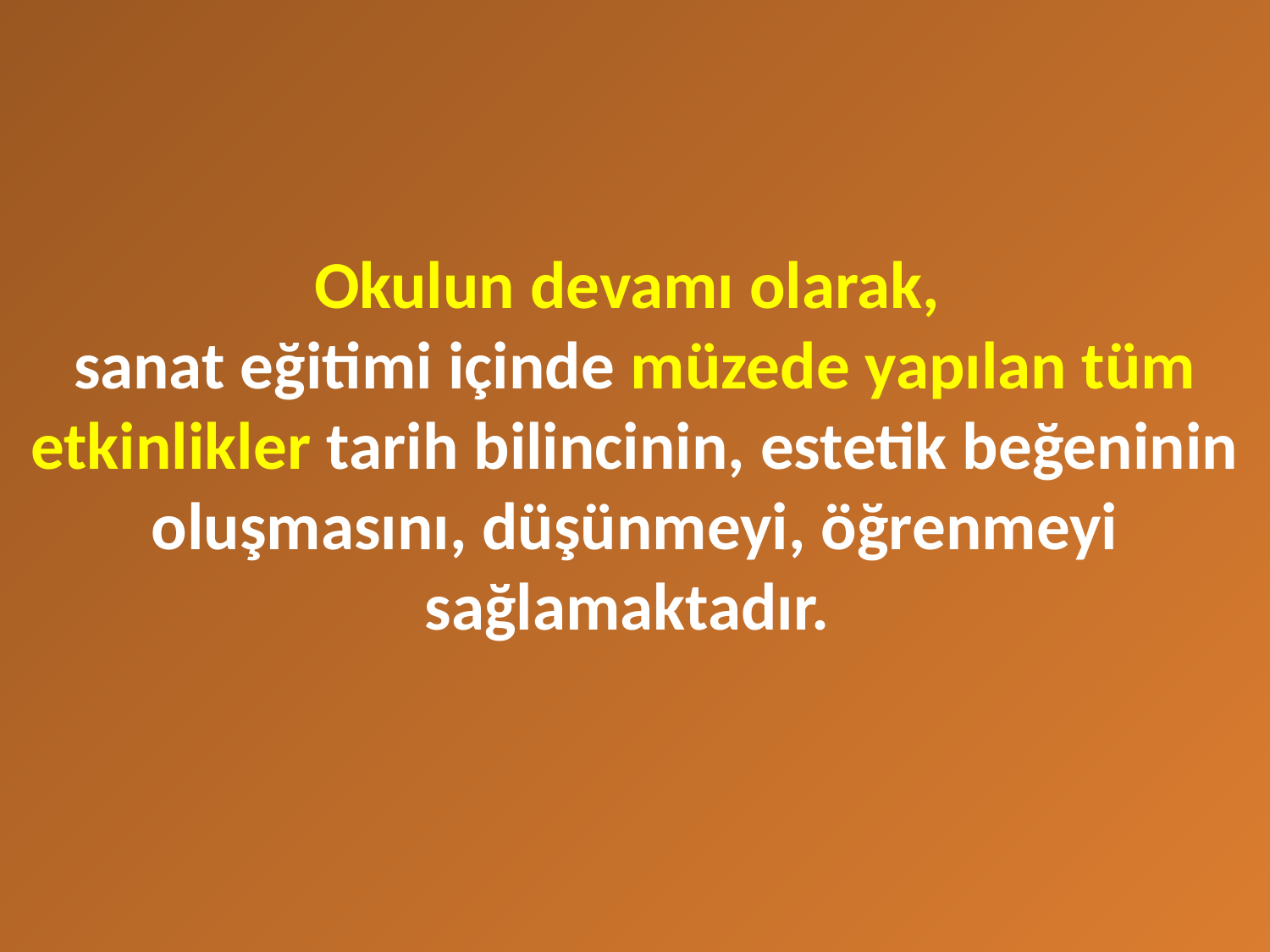

# Okulun devamı olarak, sanat eğitimi içinde müzede yapılan tüm etkinlikler tarih bilincinin, estetik beğeninin oluşmasını, düşünmeyi, öğrenmeyi sağlamaktadır.